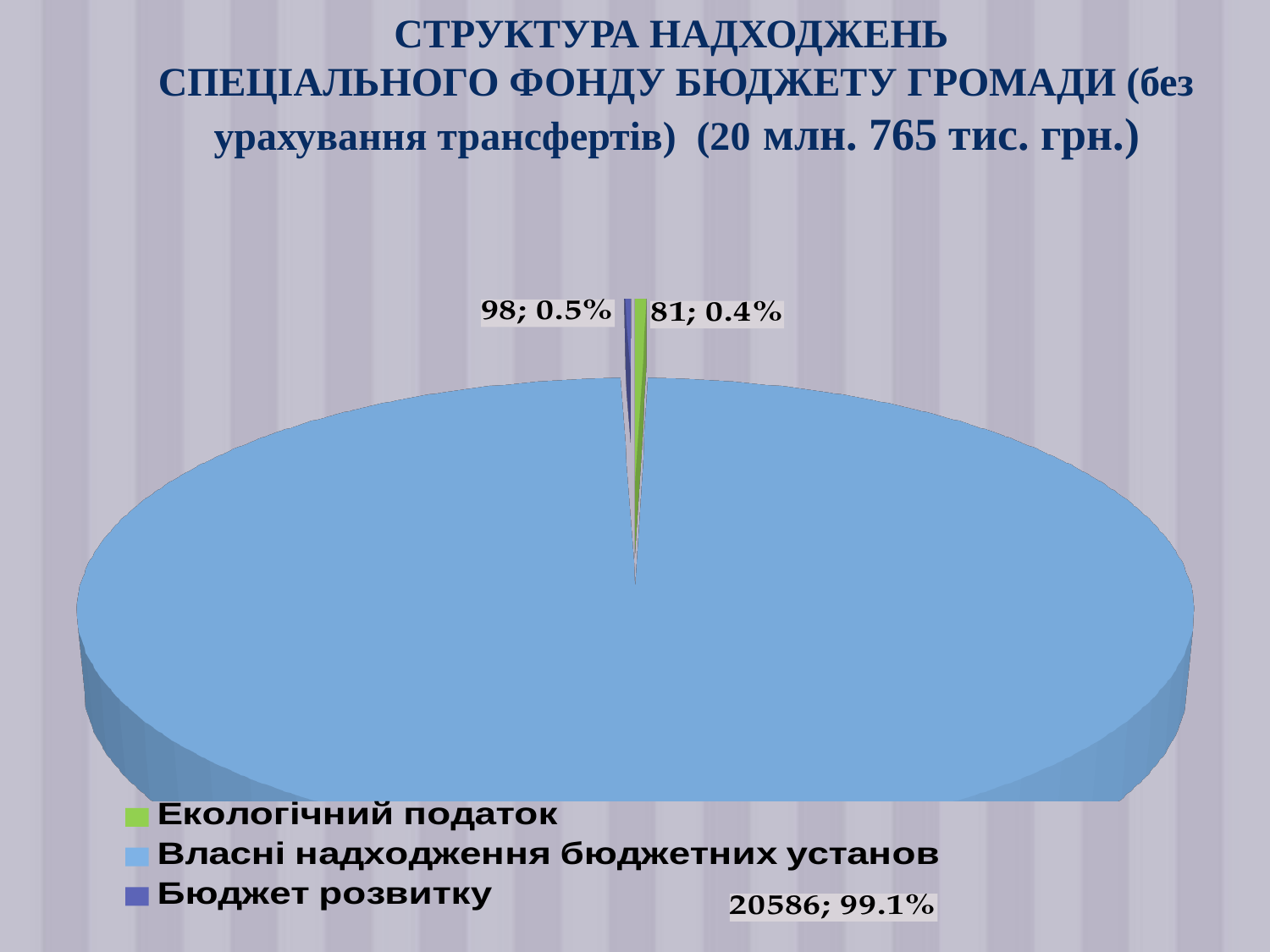

# СТРУКТУРА НАДХОДЖЕНЬ СПЕЦІАЛЬНОГО ФОНДУ БЮДЖЕТУ ГРОМАДИ (без урахування трансфертів)  (20 млн. 765 тис. грн.)

[unsupported chart]